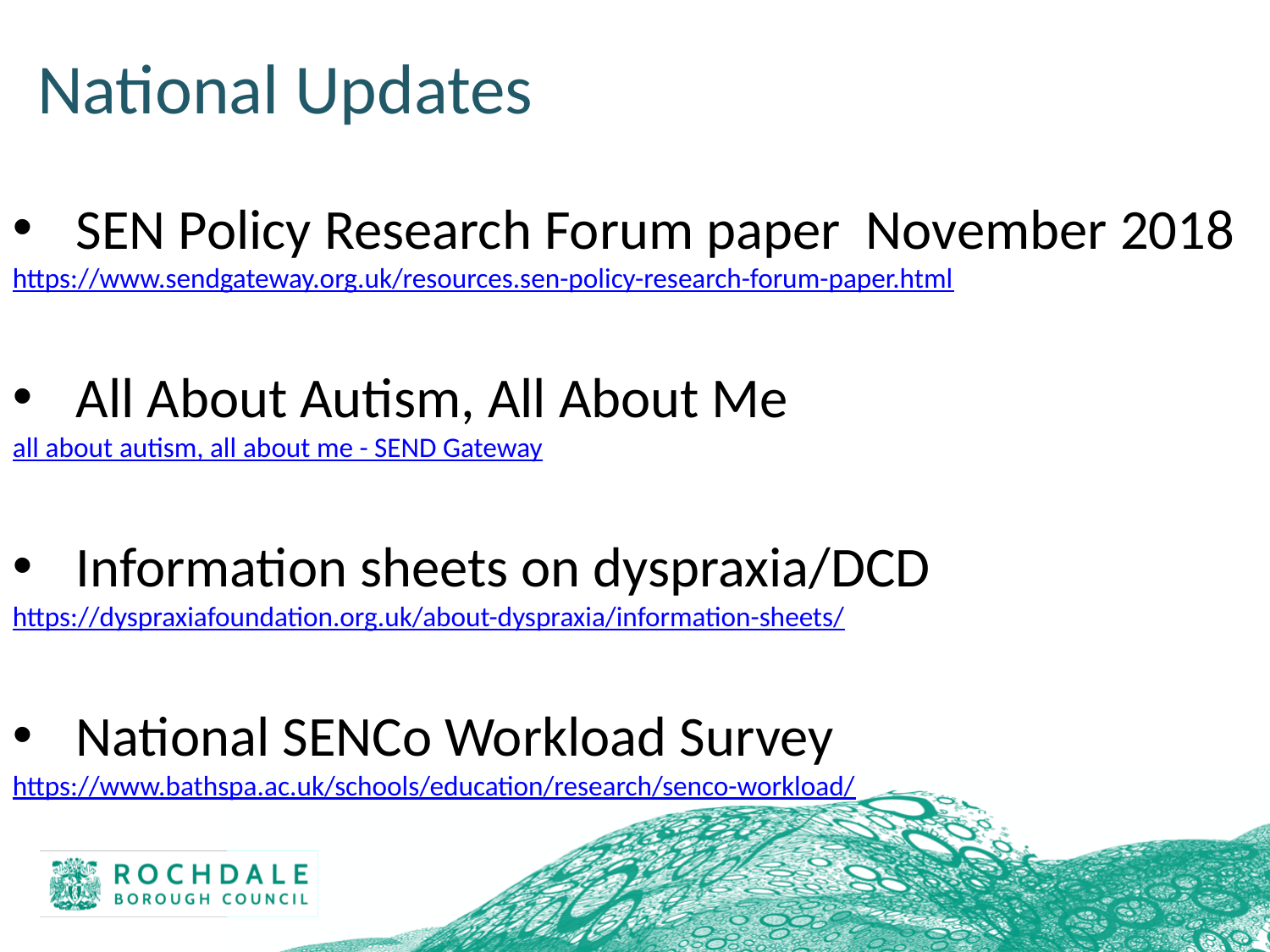

National Updates
SEN Policy Research Forum paper  November 2018
https://www.sendgateway.org.uk/resources.sen-policy-research-forum-paper.html

All About Autism, All About Me
all about autism, all about me - SEND Gateway

Information sheets on dyspraxia/DCD
https://dyspraxiafoundation.org.uk/about-dyspraxia/information-sheets/

National SENCo Workload Survey
https://www.bathspa.ac.uk/schools/education/research/senco-workload/